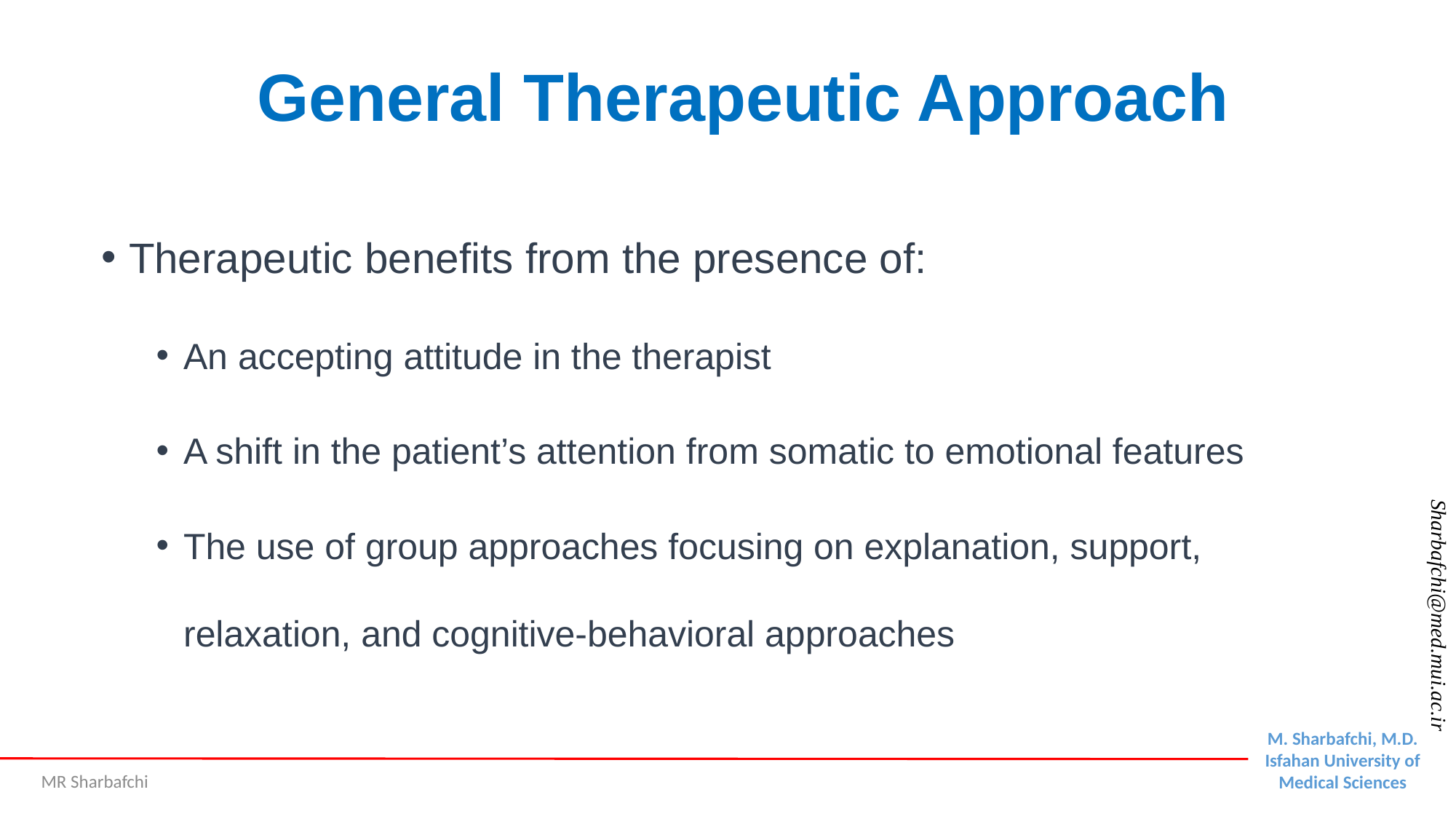

# General Therapeutic Approach
Therapeutic benefits from the presence of:
An accepting attitude in the therapist
A shift in the patient’s attention from somatic to emotional features
The use of group approaches focusing on explanation, support, relaxation, and cognitive-behavioral approaches
MR Sharbafchi